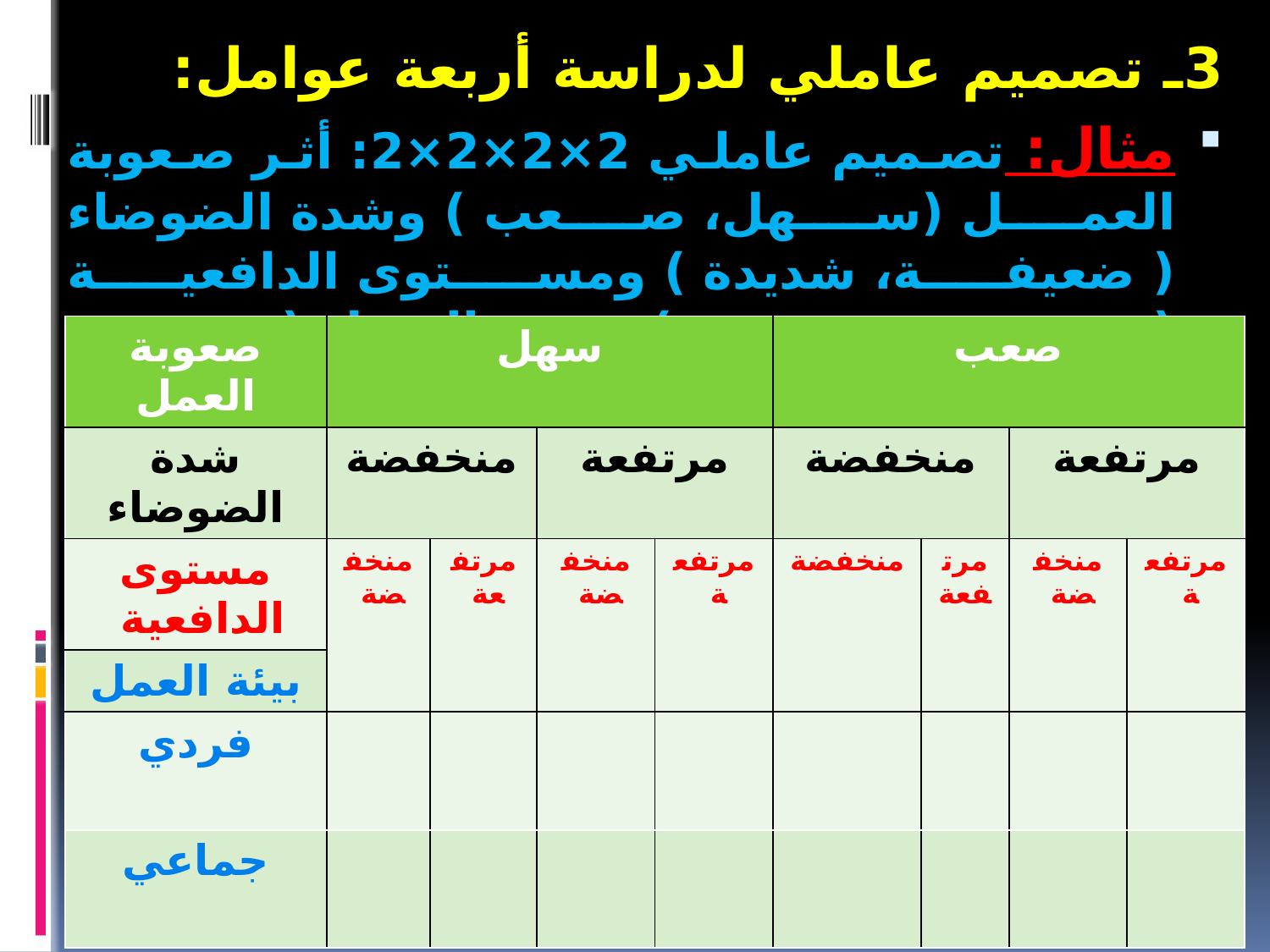

3ـ تصميم عاملي لدراسة أربعة عوامل:
مثال: تصميم عاملي 2×2×2×2: أثر صعوبة العمل (سهل، صعب ) وشدة الضوضاء ( ضعيفة، شديدة ) ومستوى الدافعية ( مرتفعة، منخفضة ) وبيئة العمل ( فردية – جماعية ) في معدل إنتاج العمال.

| صعوبة العمل | سهل |  |  |  | صعب |  |  |  |
| --- | --- | --- | --- | --- | --- | --- | --- | --- |
| شدة الضوضاء | منخفضة |  | مرتفعة |  | منخفضة |  | مرتفعة |  |
| مستوى الدافعية | منخفضة | مرتفعة | منخفضة | مرتفعة | منخفضة | مرتفعة | منخفضة | مرتفعة |
| بيئة العمل |  |  |  |  |  |  |  |  |
| فردي |  |  |  |  |  |  |  |  |
| جماعي |  |  |  |  |  |  |  |  |